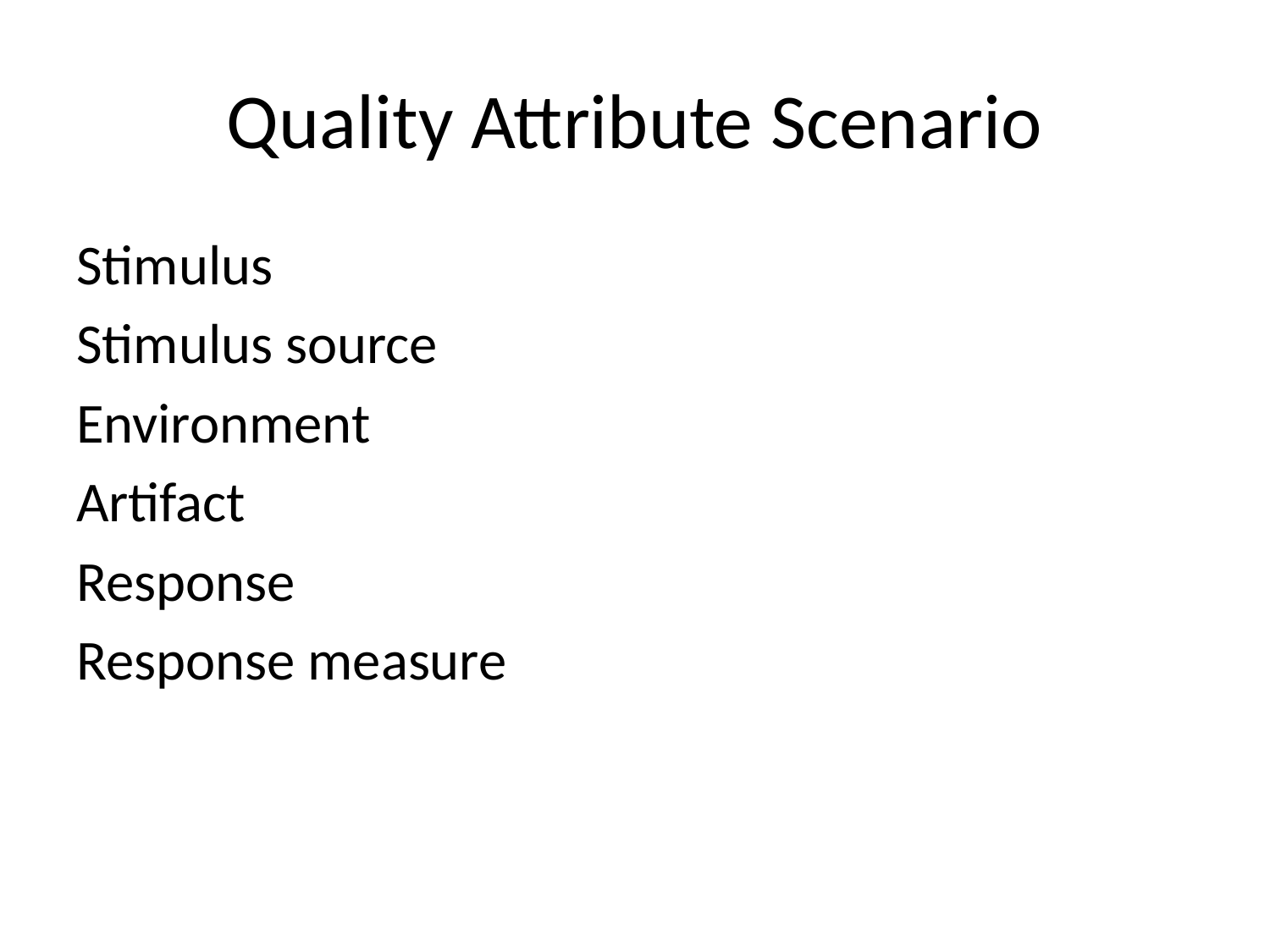

# Quality Attribute Scenario
Stimulus
Stimulus source
Environment
Artifact
Response
Response measure